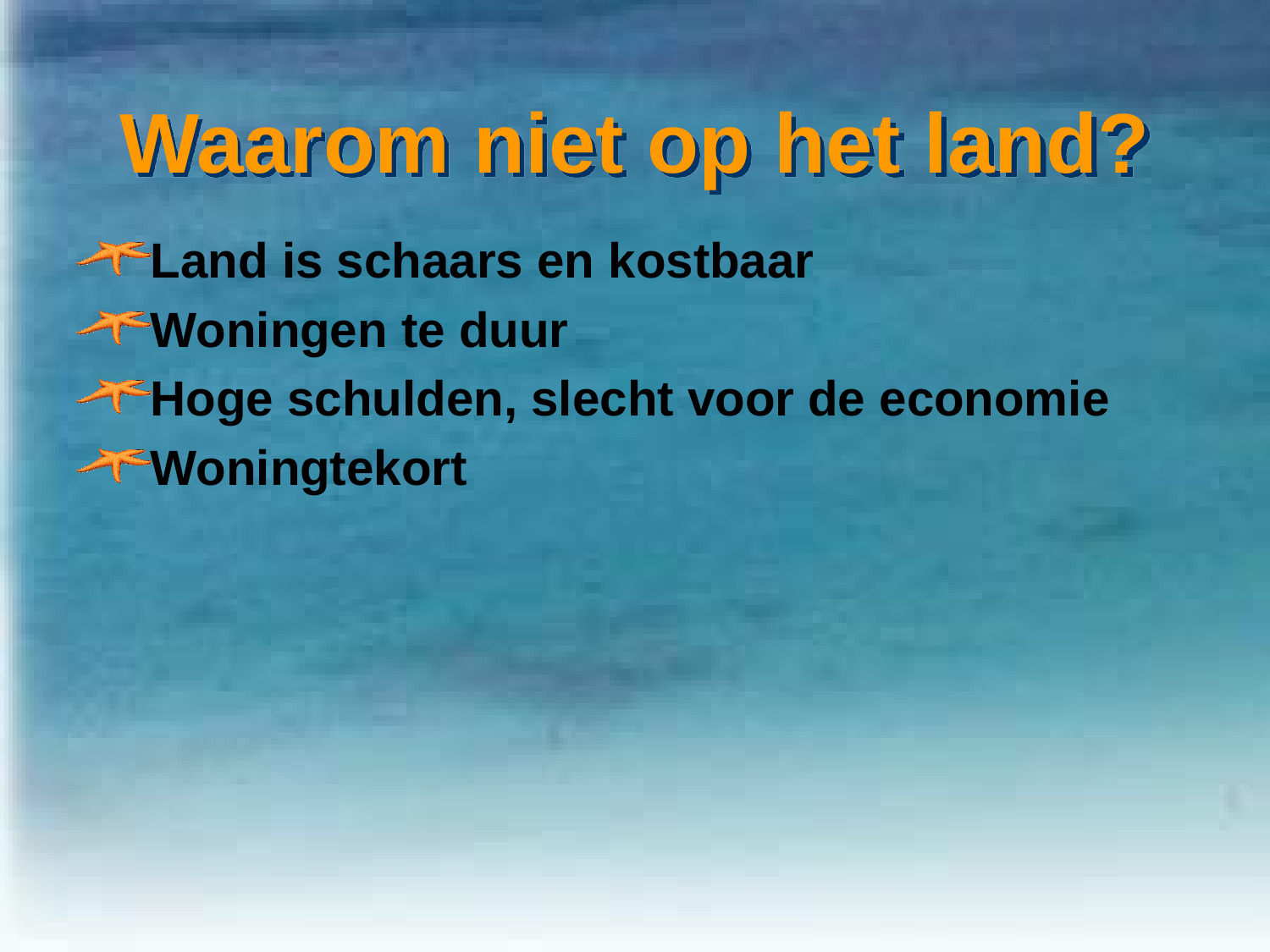

# Waarom niet op het land?
Land is schaars en kostbaar
Woningen te duur
Hoge schulden, slecht voor de economie
Woningtekort